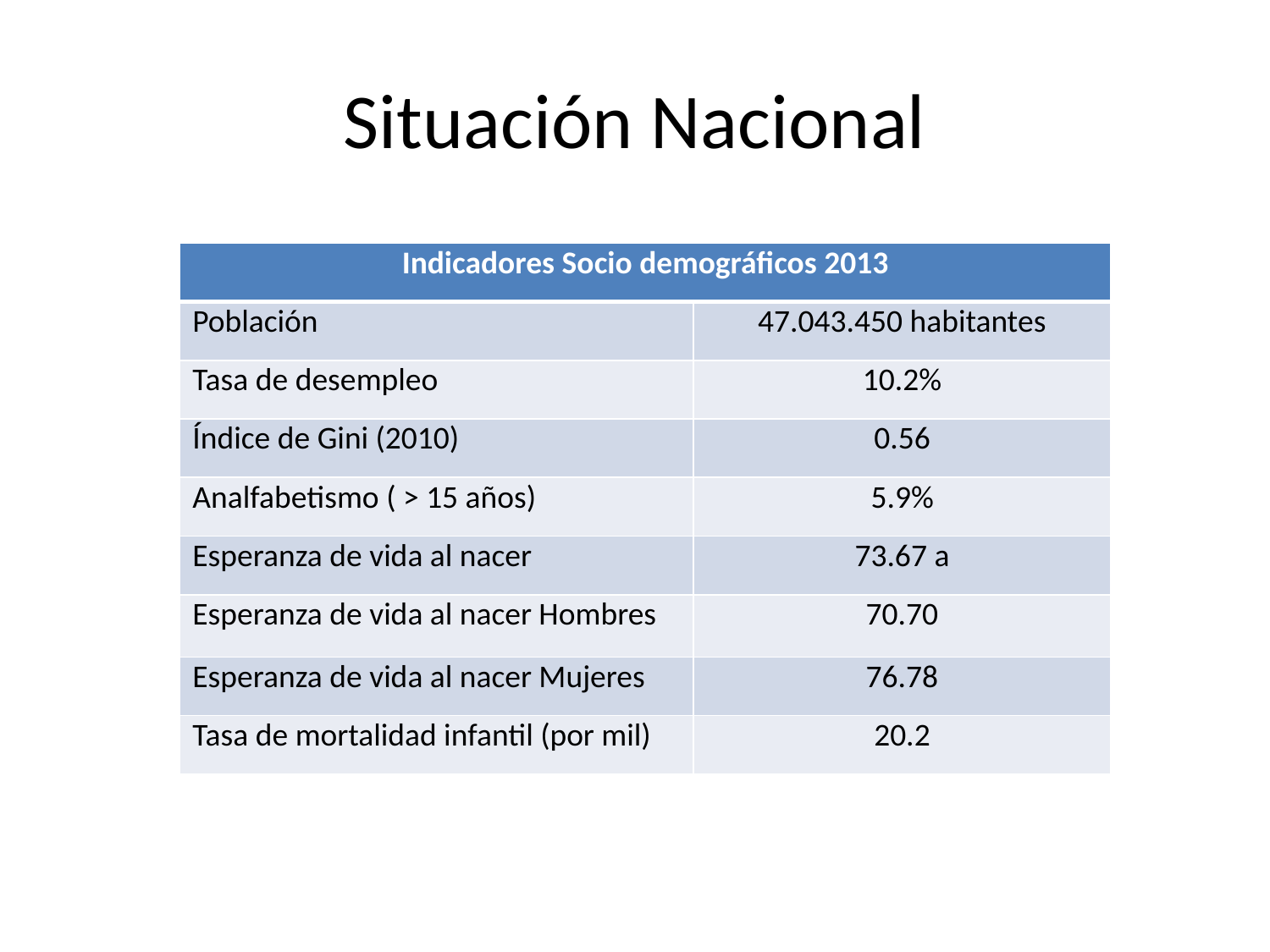

# Situación Nacional

| Indicadores Socio demográficos 2013 |  |
| --- | --- |
| Población | 47.043.450 habitantes |
| Tasa de desempleo | 10.2% |
| Índice de Gini (2010) | 0.56 |
| Analfabetismo ( > 15 años) | 5.9% |
| Esperanza de vida al nacer | 73.67 a |
| Esperanza de vida al nacer Hombres | 70.70 |
| Esperanza de vida al nacer Mujeres | 76.78 |
| Tasa de mortalidad infantil (por mil) | 20.2 |